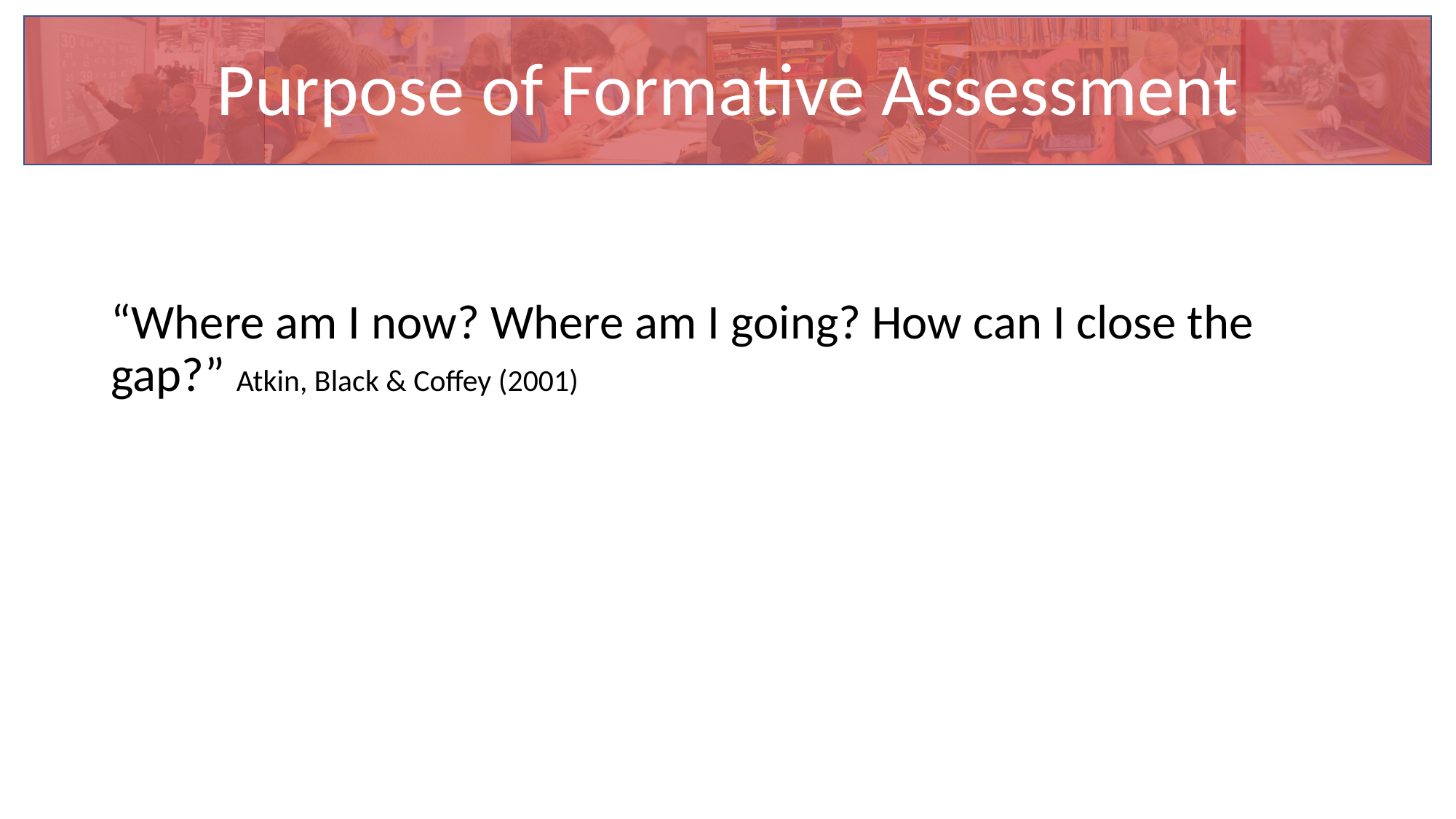

# Purpose of Formative Assessment

“Where am I now? Where am I going? How can I close the gap?” Atkin, Black & Coffey (2001)